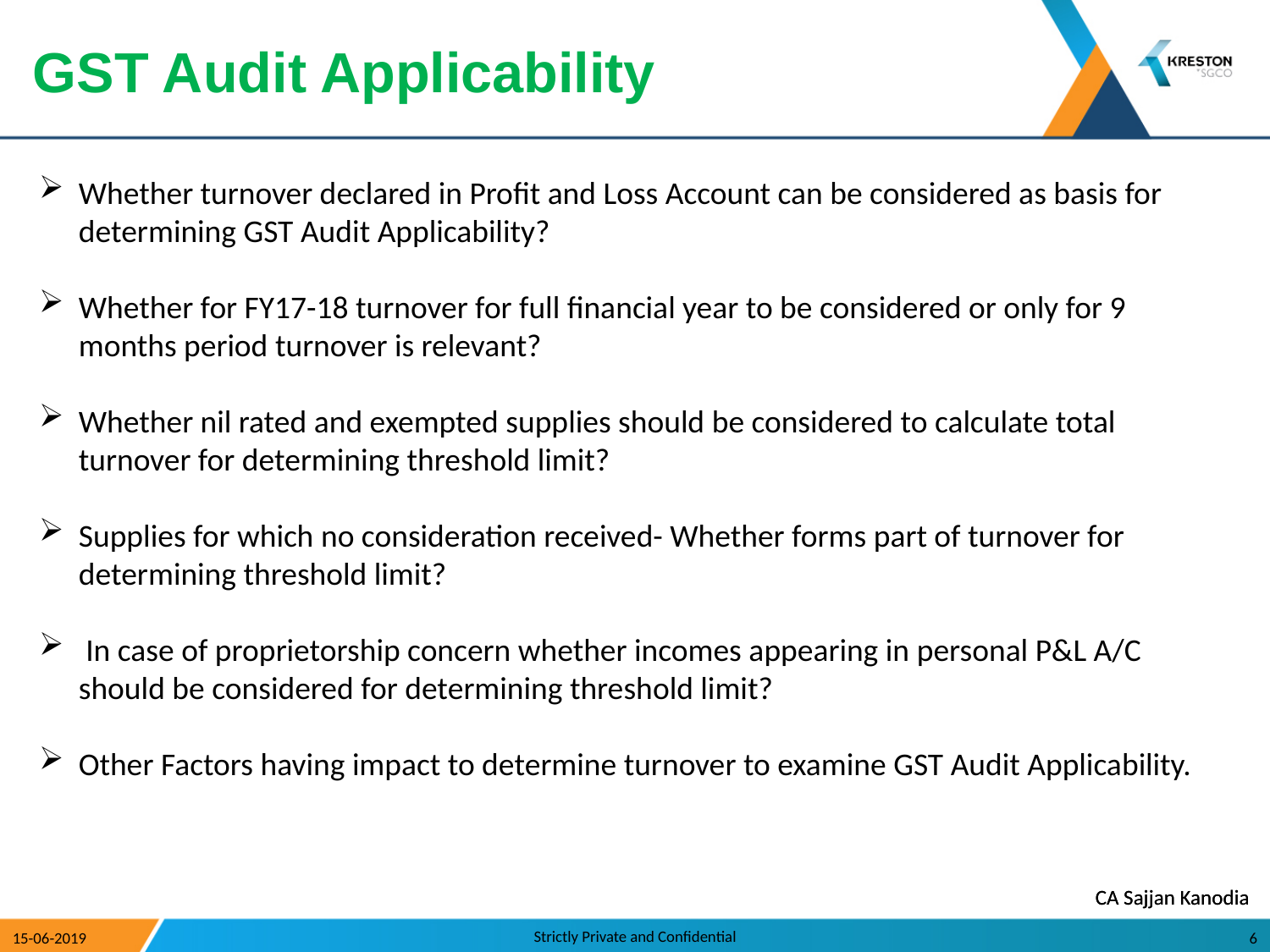

GST Audit Applicability
Whether turnover declared in Profit and Loss Account can be considered as basis for determining GST Audit Applicability?

Whether for FY17-18 turnover for full financial year to be considered or only for 9 months period turnover is relevant?

Whether nil rated and exempted supplies should be considered to calculate total turnover for determining threshold limit?

Supplies for which no consideration received- Whether forms part of turnover for determining threshold limit?

 In case of proprietorship concern whether incomes appearing in personal P&L A/C should be considered for determining threshold limit?

Other Factors having impact to determine turnover to examine GST Audit Applicability.